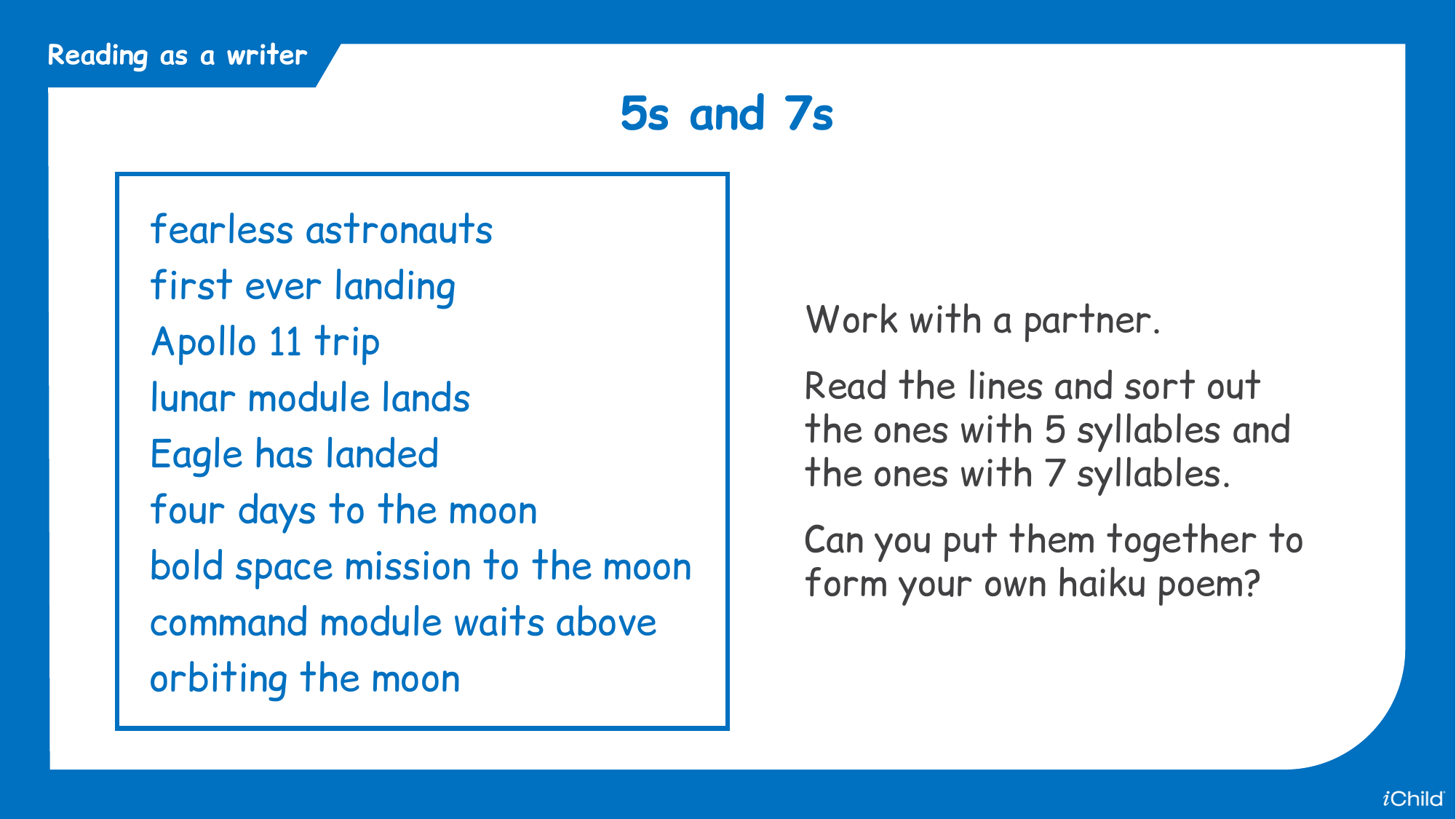

Reading as a writer
5s and 7s

fearless astronauts
first ever landing
Apollo 11 trip
lunar module lands
Eagle has landed
four days to the moon
bold space mission to the moon
command module waits above
orbiting the moon
Work with a partner.
Read the lines and sort out the ones with 5 syllables and the ones with 7 syllables.
Can you put them together to form your own haiku poem?